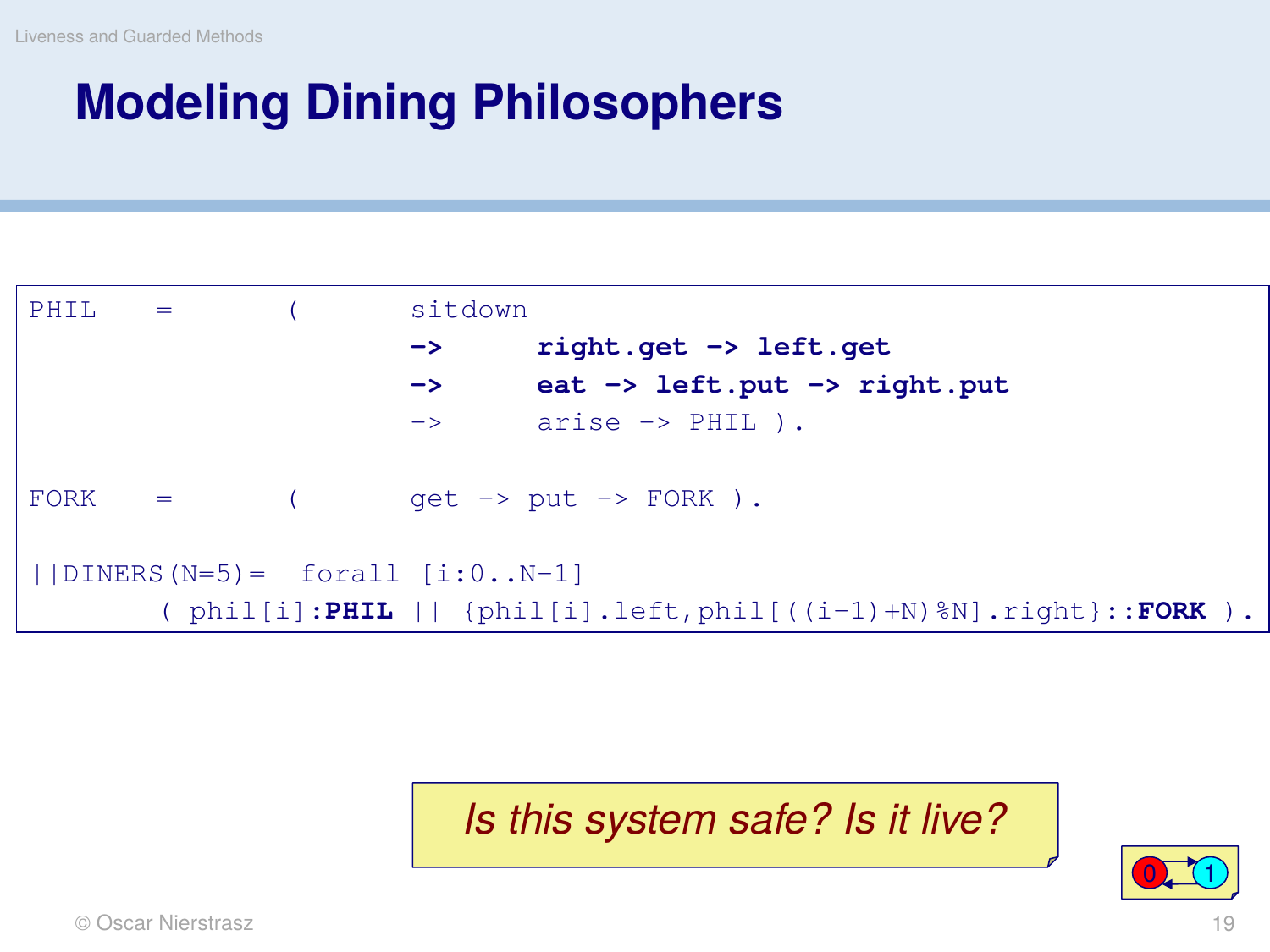

Liveness and Guarded Methods
# Modeling Dining Philosophers
PHIL	=	(	sitdown
			->	right.get -> left.get
			->	eat -> left.put -> right.put
			->	arise -> PHIL ).

FORK 	=	(	get -> put -> FORK ).

||DINERS(N=5)=  forall [i:0..N-1]
	( phil[i]:PHIL || {phil[i].left,phil[((i-1)+N)%N].right}::FORK ).
Is this system safe? Is it live?

0
1
© Oscar Nierstrasz
19